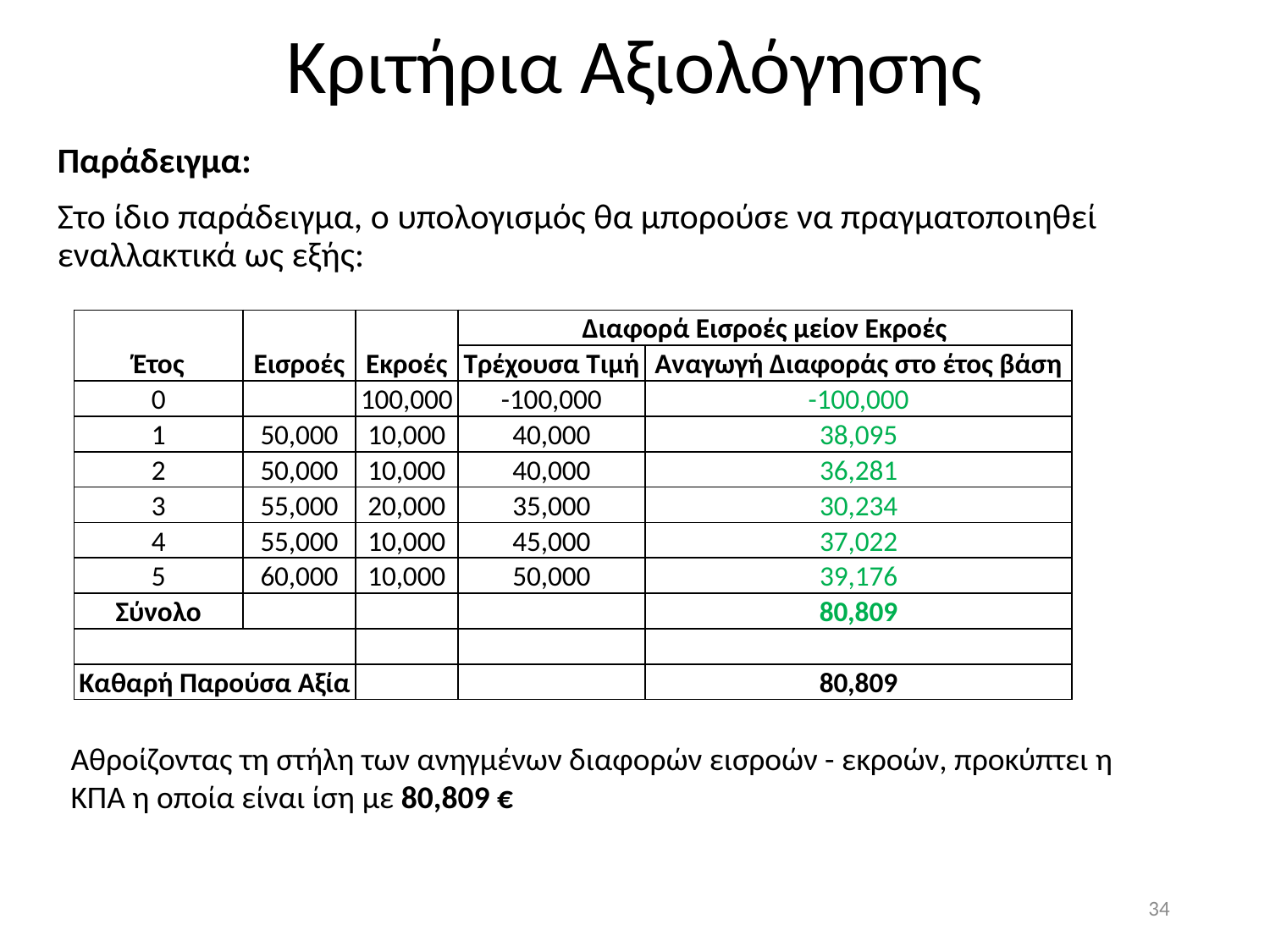

# Κριτήρια Αξιολόγησης
Παράδειγμα:
Στο ίδιο παράδειγμα, ο υπολογισμός θα μπορούσε να πραγματοποιηθεί εναλλακτικά ως εξής:
| Έτος | Εισροές | Εκροές | Διαφορά Εισροές μείον Εκροές |  |
| --- | --- | --- | --- | --- |
|  |  |  | Τρέχουσα Τιμή | Αναγωγή Διαφοράς στο έτος βάση |
| 0 |  | 100,000 | -100,000 | -100,000 |
| 1 | 50,000 | 10,000 | 40,000 | 38,095 |
| 2 | 50,000 | 10,000 | 40,000 | 36,281 |
| 3 | 55,000 | 20,000 | 35,000 | 30,234 |
| 4 | 55,000 | 10,000 | 45,000 | 37,022 |
| 5 | 60,000 | 10,000 | 50,000 | 39,176 |
| Σύνολο |  |  |  | 80,809 |
|  |  |  |  |  |
| Καθαρή Παρούσα Αξία |  |  |  | 80,809 |
Αθροίζοντας τη στήλη των ανηγμένων διαφορών εισροών - εκροών, προκύπτει η ΚΠΑ η οποία είναι ίση με 80,809 €
34